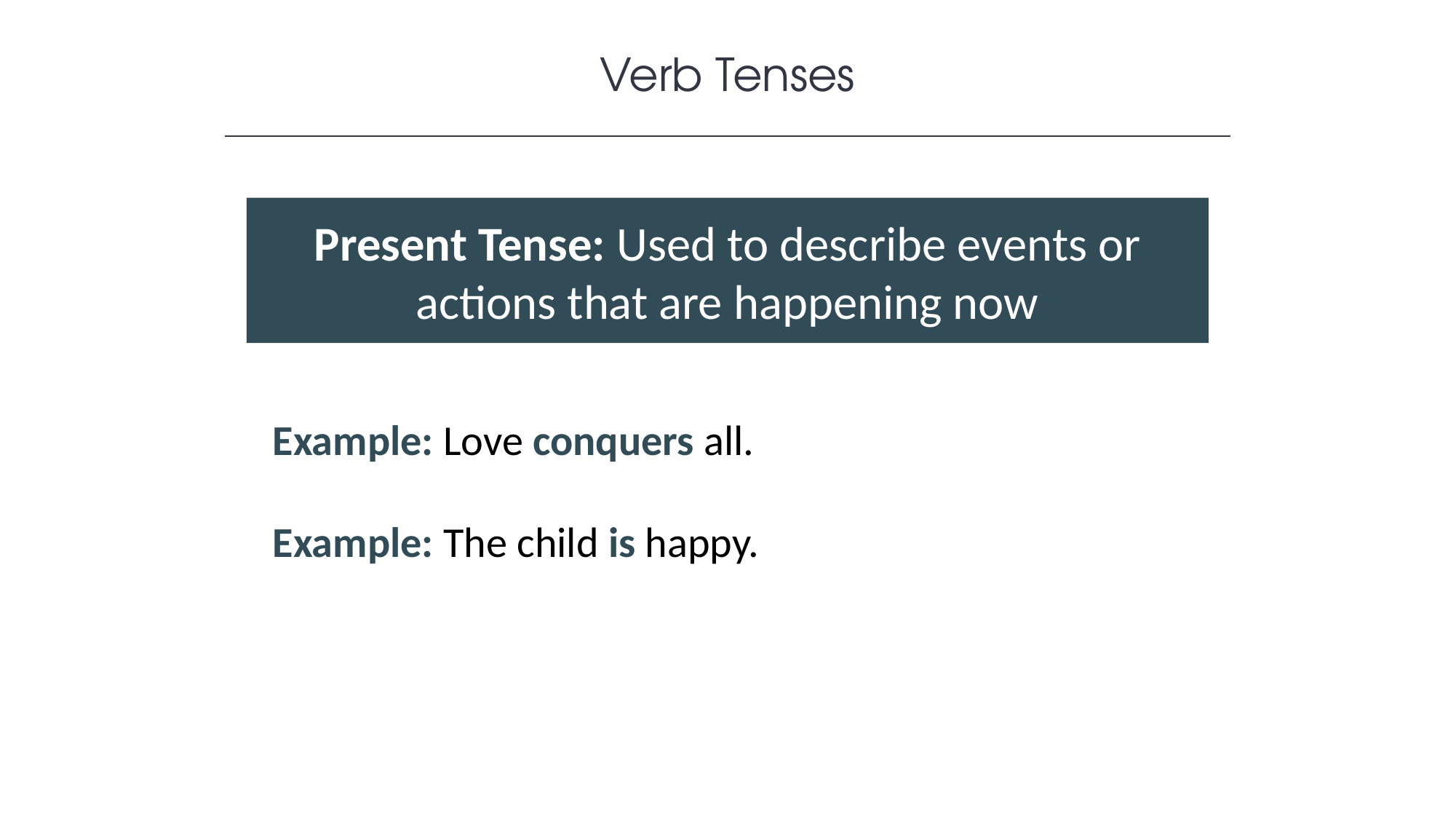

Verb Tenses
HAWKES LEARNING

Present Tense: Used to describe events or actions that are happening now
Example: Love conquers all.

Example: The child is happy.